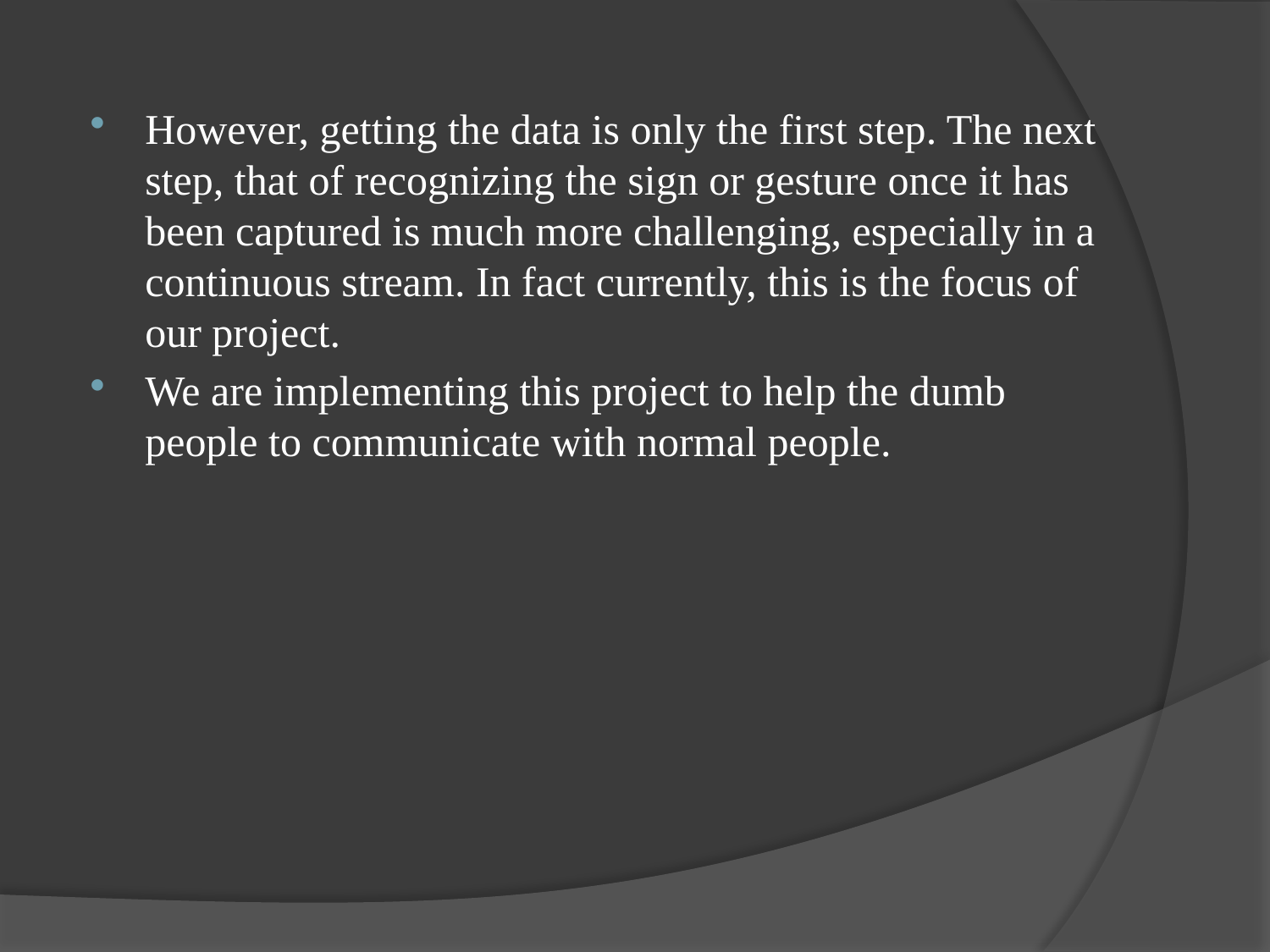

However, getting the data is only the first step. The next step, that of recognizing the sign or gesture once it has been captured is much more challenging, especially in a continuous stream. In fact currently, this is the focus of our project.
We are implementing this project to help the dumb people to communicate with normal people.